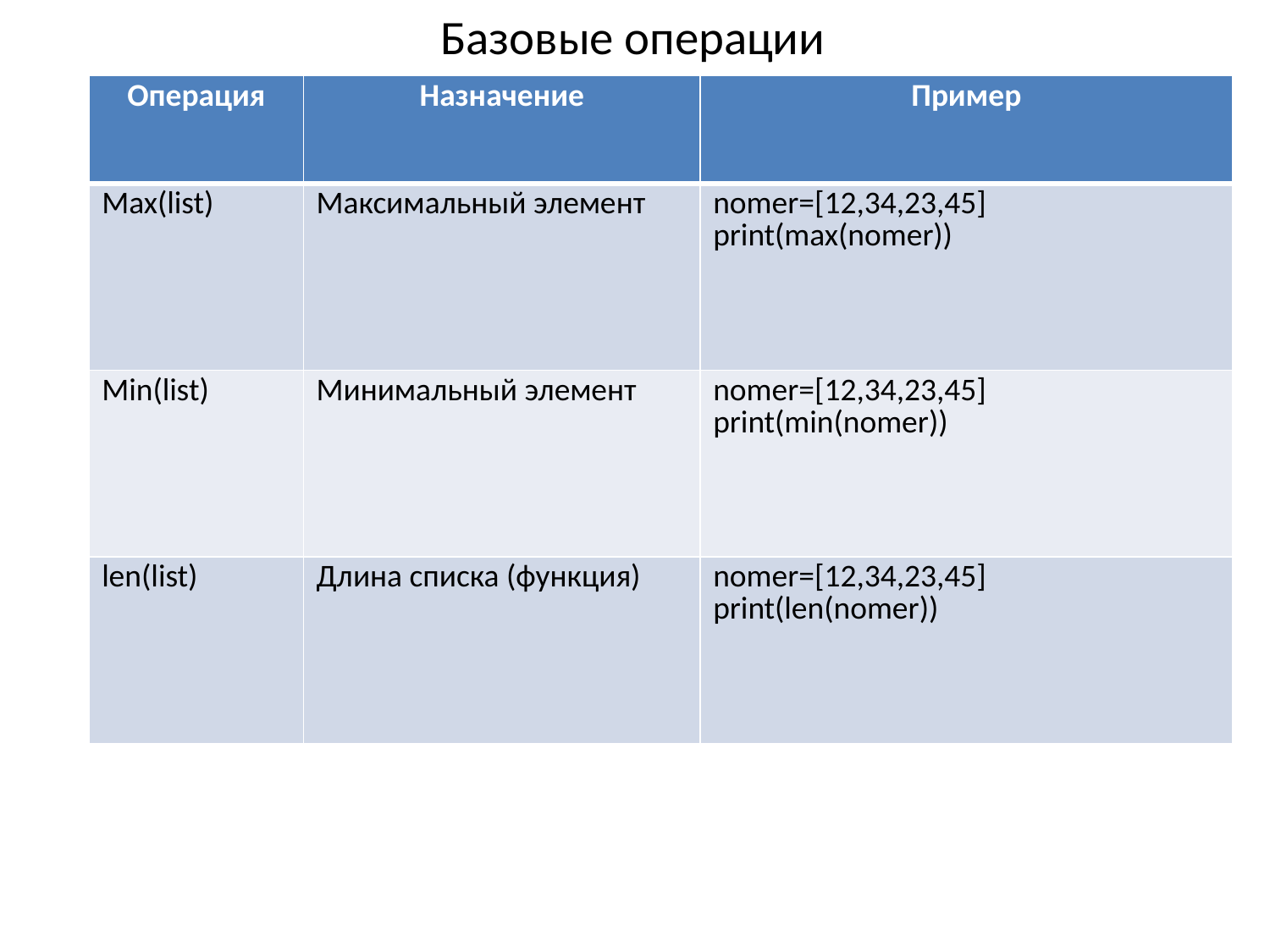

# Базовые операции
| Операция | Назначение | Пример |
| --- | --- | --- |
| Max(list) | Максимальный элемент | nomer=[12,34,23,45] print(max(nomer)) |
| Min(list) | Минимальный элемент | nomer=[12,34,23,45] print(min(nomer)) |
| len(list) | Длина списка (функция) | nomer=[12,34,23,45] print(len(nomer)) |